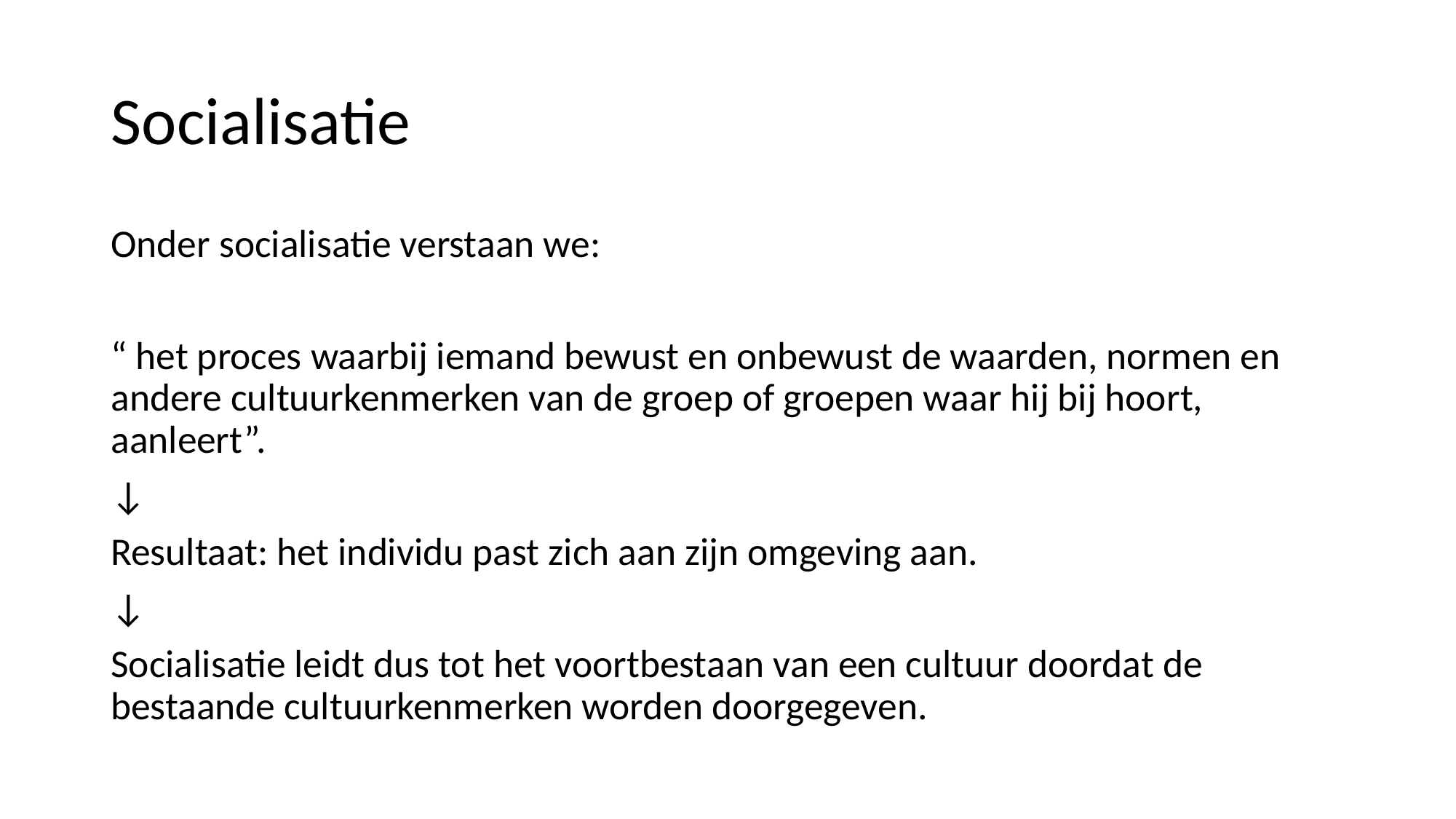

# Socialisatie
Onder socialisatie verstaan we:

“ het proces waarbij iemand bewust en onbewust de waarden, normen en andere cultuurkenmerken van de groep of groepen waar hij bij hoort, aanleert”.
↓
Resultaat: het individu past zich aan zijn omgeving aan.
↓
Socialisatie leidt dus tot het voortbestaan van een cultuur doordat de bestaande cultuurkenmerken worden doorgegeven.